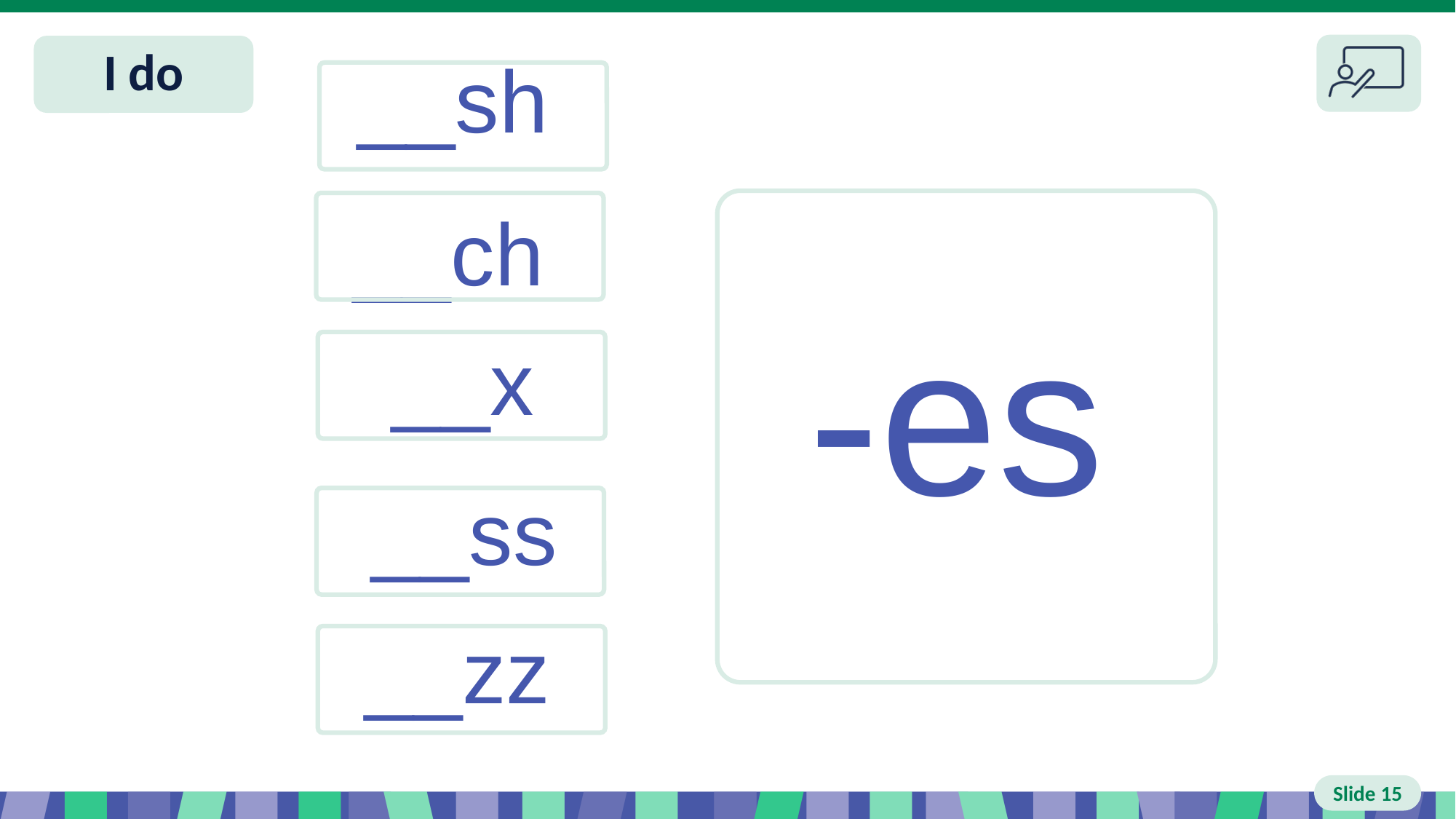

Slide 15 I do
__sh

__ch

-es
__x

__ss

__zz